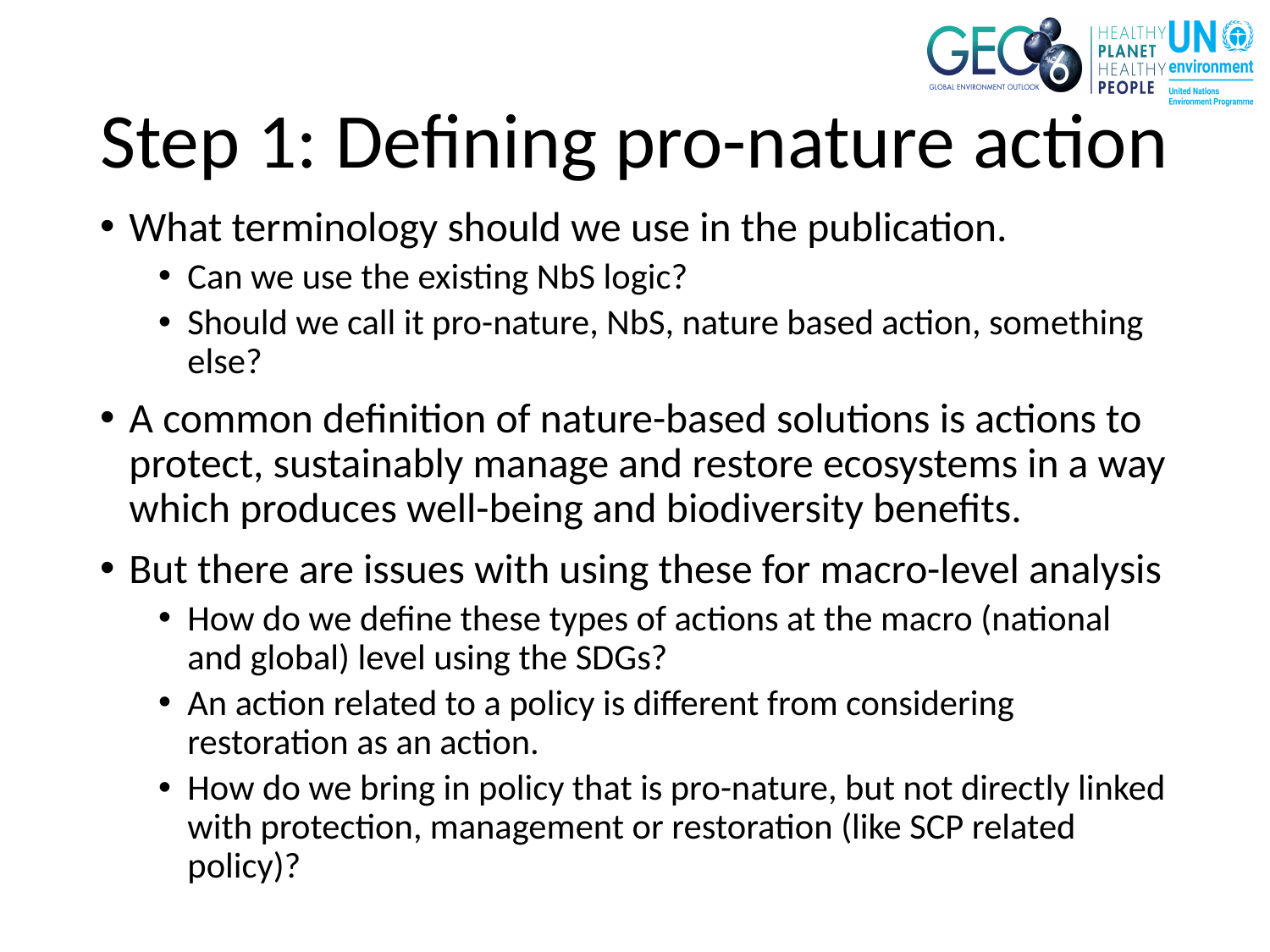

# Step 1: Defining pro-nature action
What terminology should we use in the publication.
Can we use the existing NbS logic?
Should we call it pro-nature, NbS, nature based action, something else?
A common definition of nature-based solutions is actions to protect, sustainably manage and restore ecosystems in a way which produces well-being and biodiversity benefits.
But there are issues with using these for macro-level analysis
How do we define these types of actions at the macro (national and global) level using the SDGs?
An action related to a policy is different from considering restoration as an action.
How do we bring in policy that is pro-nature, but not directly linked with protection, management or restoration (like SCP related policy)?